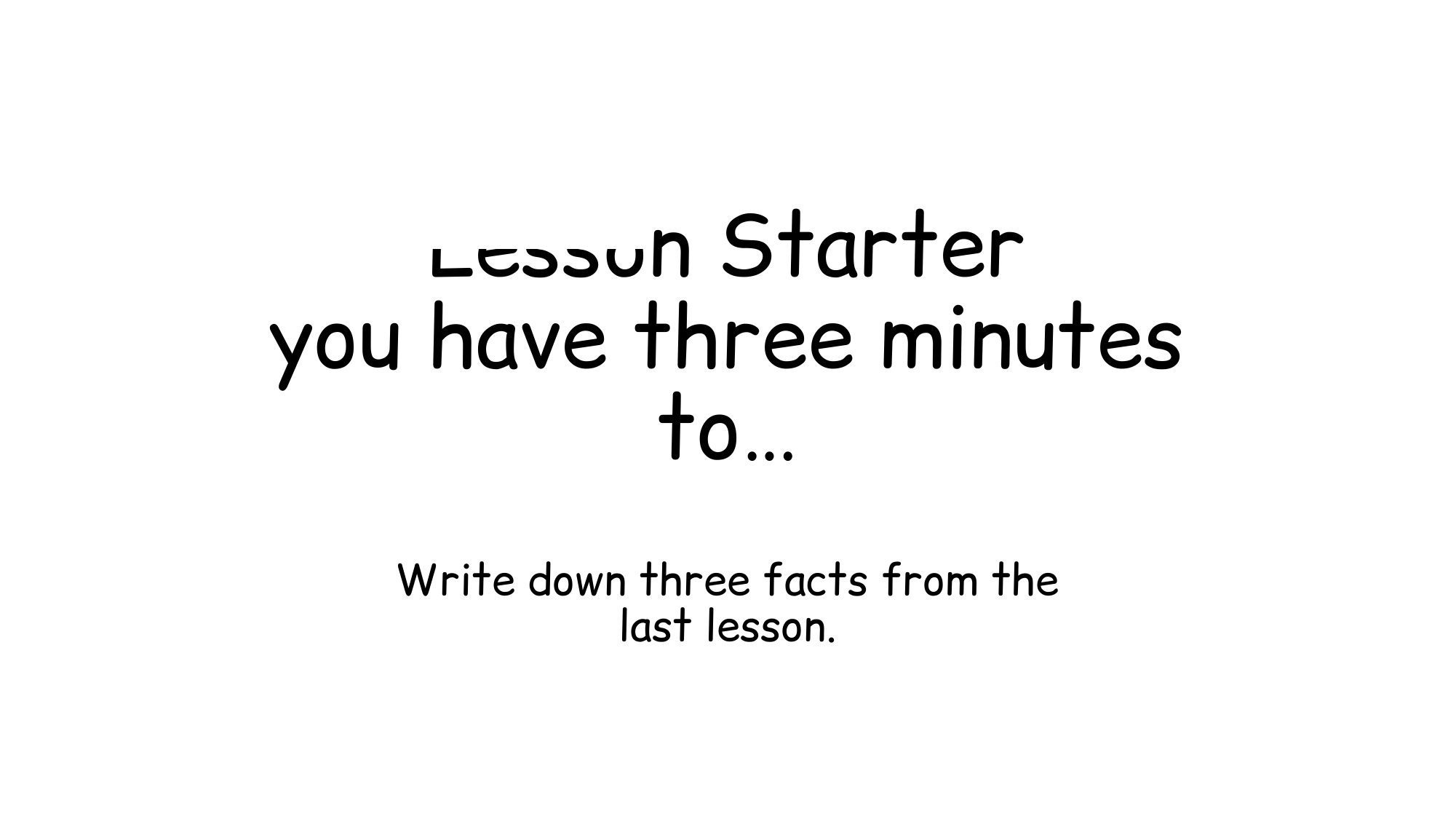

# Lesson Starter you have three minutes to…
Write down three facts from the last lesson.